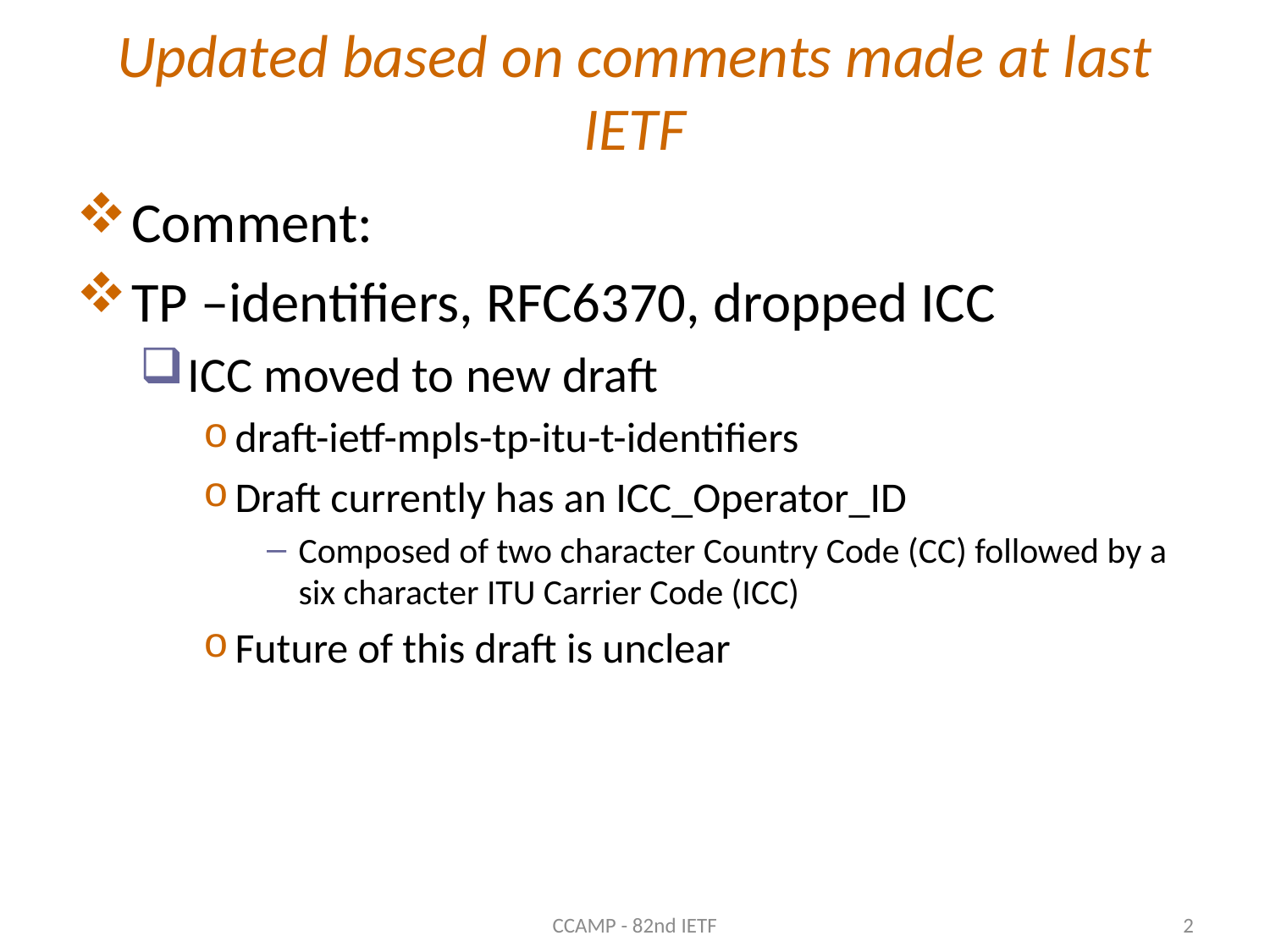

# Updated based on comments made at last IETF
Comment:
TP –identifiers, RFC6370, dropped ICC
ICC moved to new draft
draft-ietf-mpls-tp-itu-t-identifiers
Draft currently has an ICC_Operator_ID
Composed of two character Country Code (CC) followed by a six character ITU Carrier Code (ICC)
Future of this draft is unclear

CCAMP - 82nd IETF
2